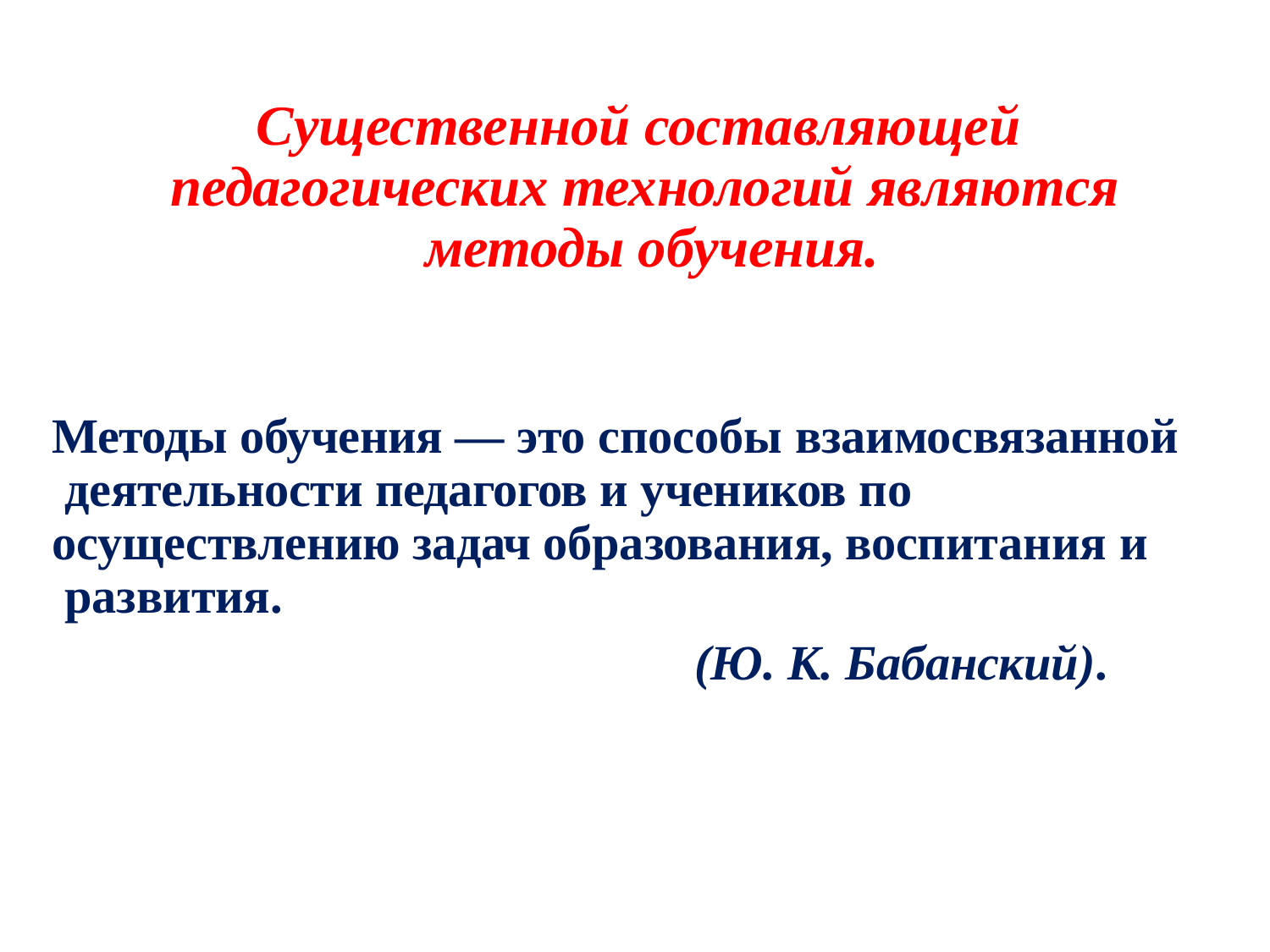

# Существенной составляющей  педагогических технологий являются  методы обучения.
Методы обучения — это способы взаимосвязанной  деятельности педагогов и учеников по
осуществлению задач образования, воспитания и  развития.
(Ю. К. Бабанский).